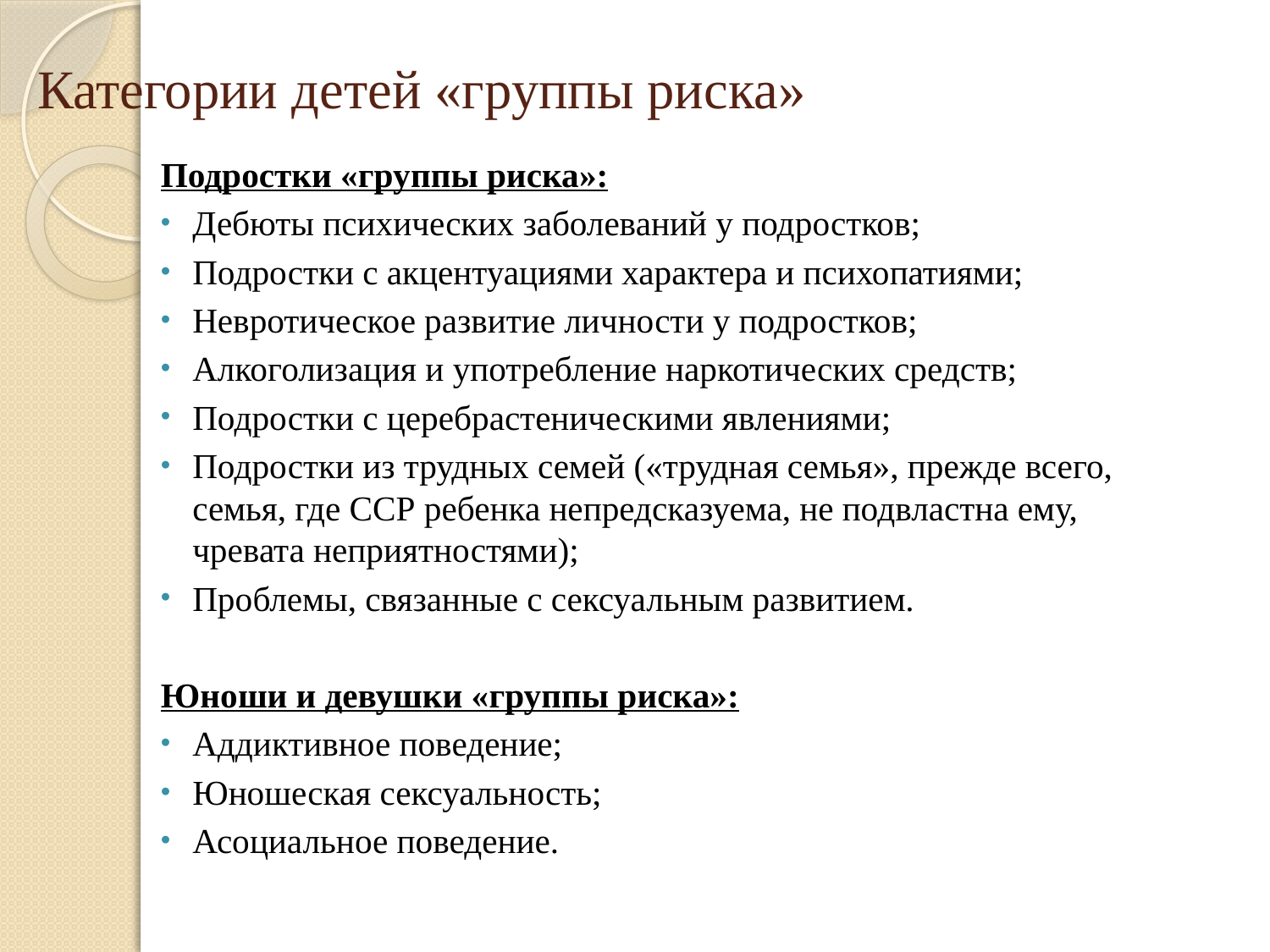

# Категории детей «группы риска»
Подростки «группы риска»:
Дебюты психических заболеваний у подростков;
Подростки с акцентуациями характера и психопатиями;
Невротическое развитие личности у подростков;
Алкоголизация и употребление наркотических средств;
Подростки с церебрастеническими явлениями;
Подростки из трудных семей («трудная семья», прежде всего, семья, где ССР ребенка непредсказуема, не подвластна ему, чревата неприятностями);
Проблемы, связанные с сексуальным развитием.

Юноши и девушки «группы риска»:
Аддиктивное поведение;
Юношеская сексуальность;
Асоциальное поведение.